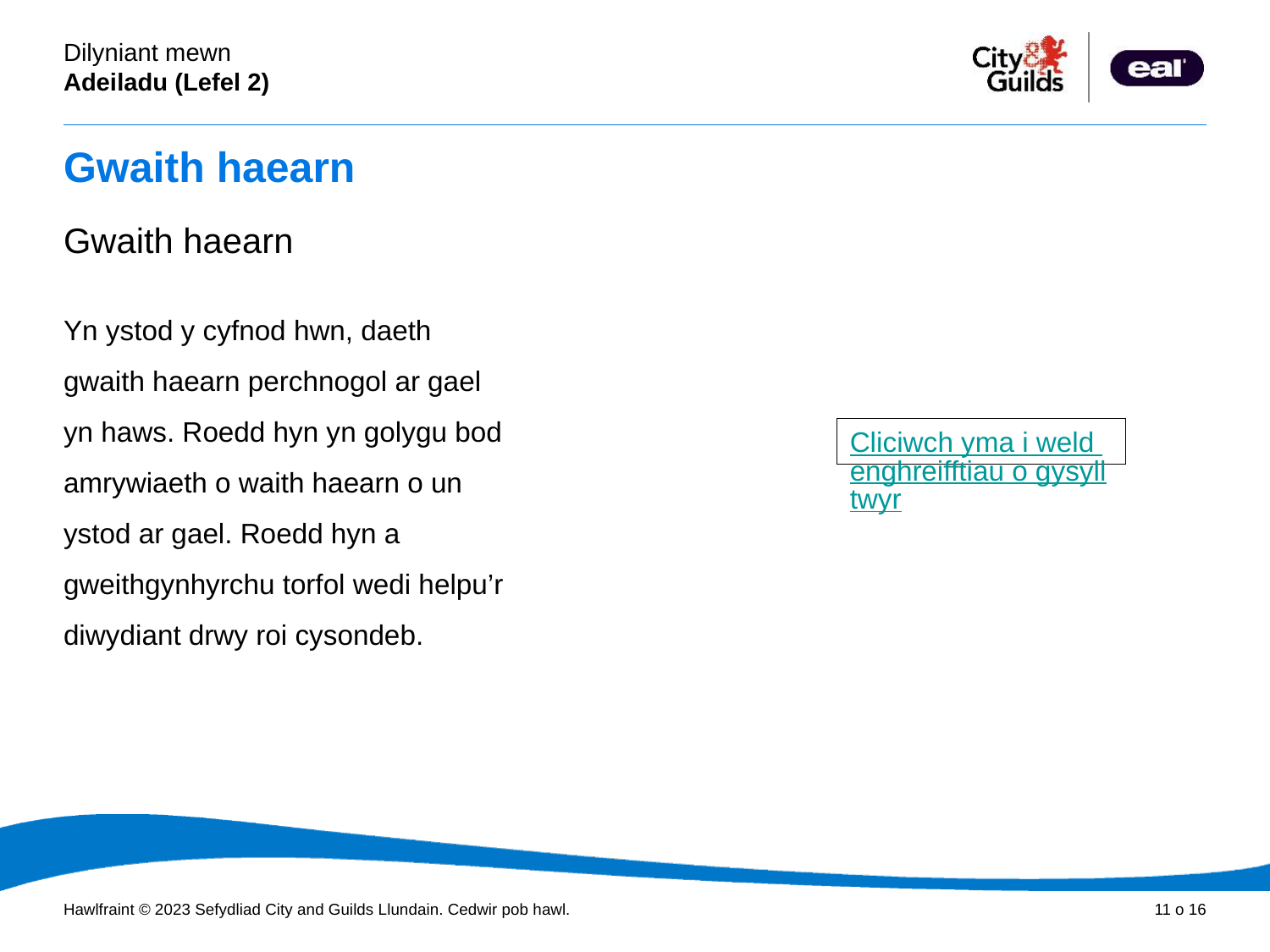

# Gwaith haearn
Gwaith haearn
Yn ystod y cyfnod hwn, daeth gwaith haearn perchnogol ar gael yn haws. Roedd hyn yn golygu bod amrywiaeth o waith haearn o un ystod ar gael. Roedd hyn a gweithgynhyrchu torfol wedi helpu’r diwydiant drwy roi cysondeb.

Cliciwch yma i weld enghreifftiau o gysylltwyr